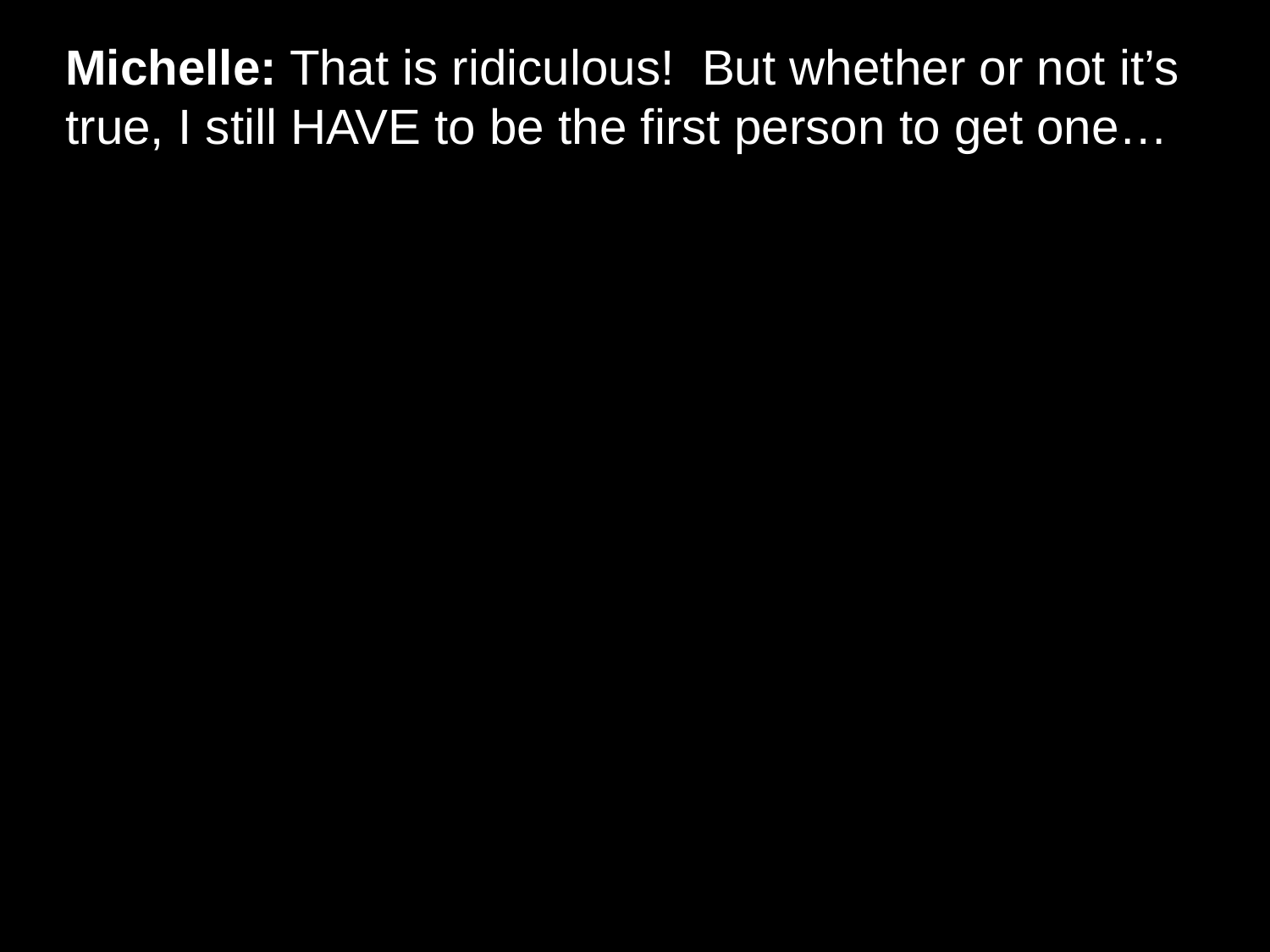

# Michelle: That is ridiculous!  But whether or not it’s true, I still HAVE to be the first person to get one…